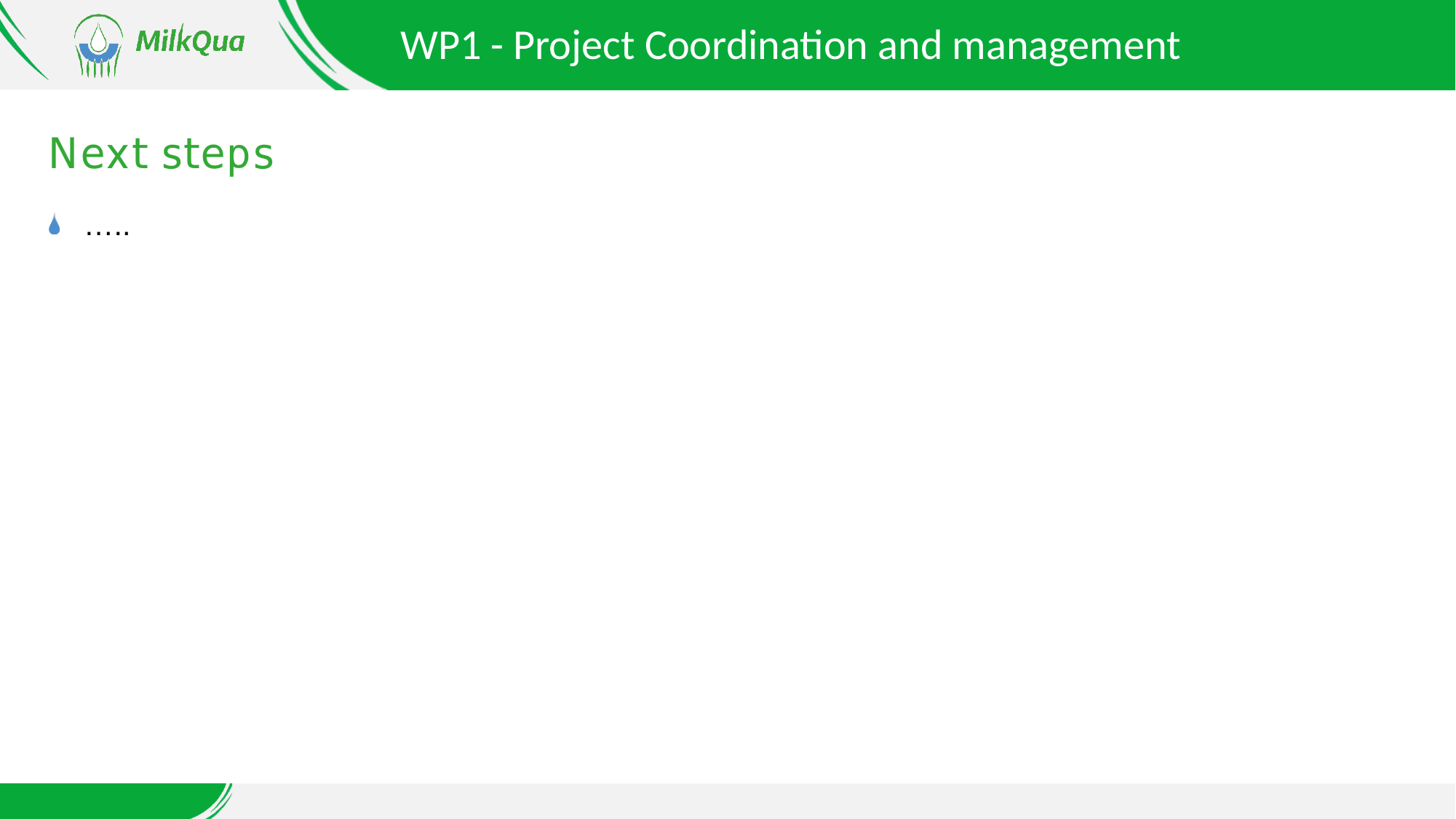

WP1 - Project Coordination and management
# Next steps
…..